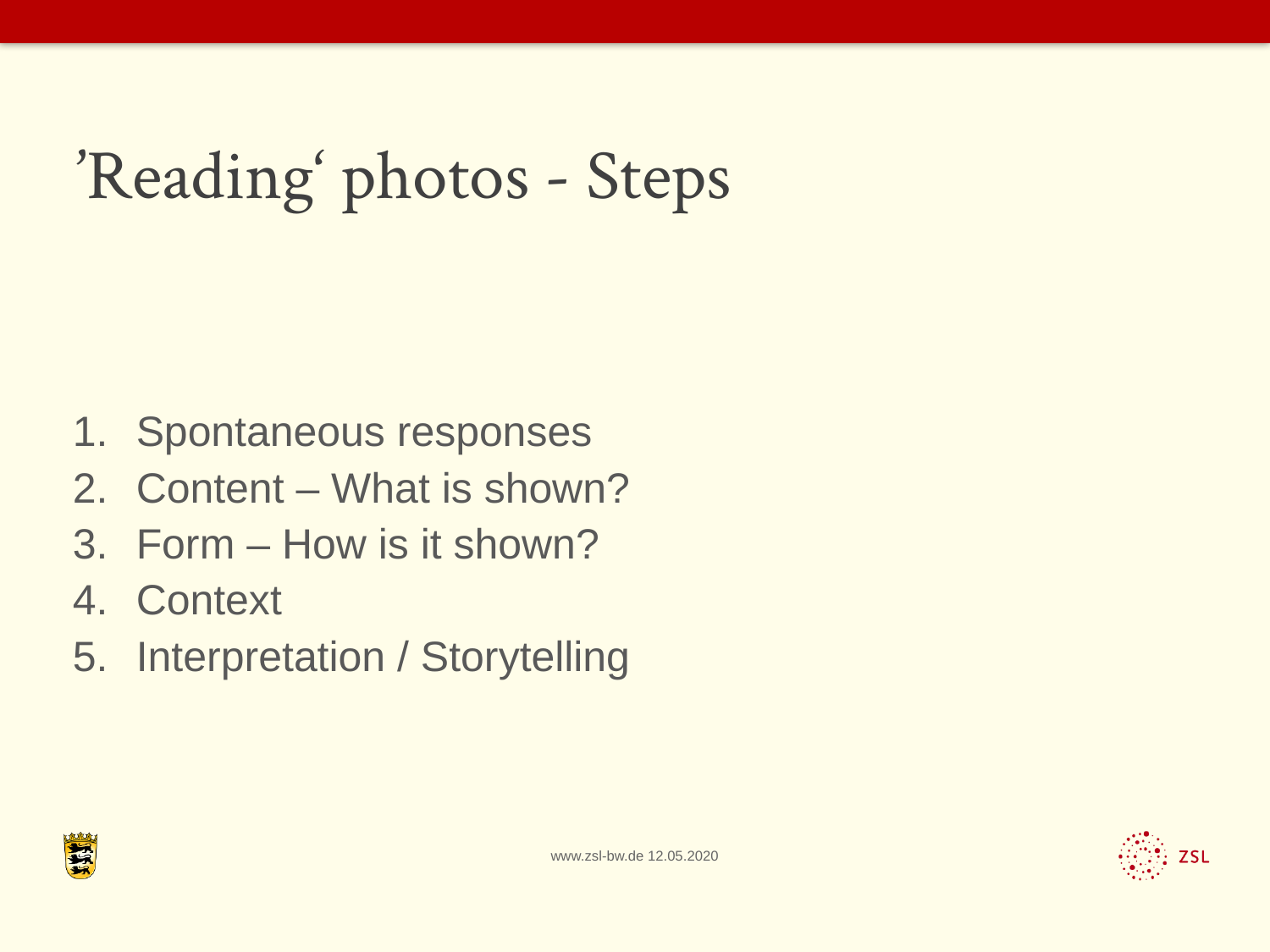

# ’Reading‘ photos - Steps

Spontaneous responses
Content – What is shown?
Form – How is it shown?
Context
Interpretation / Storytelling